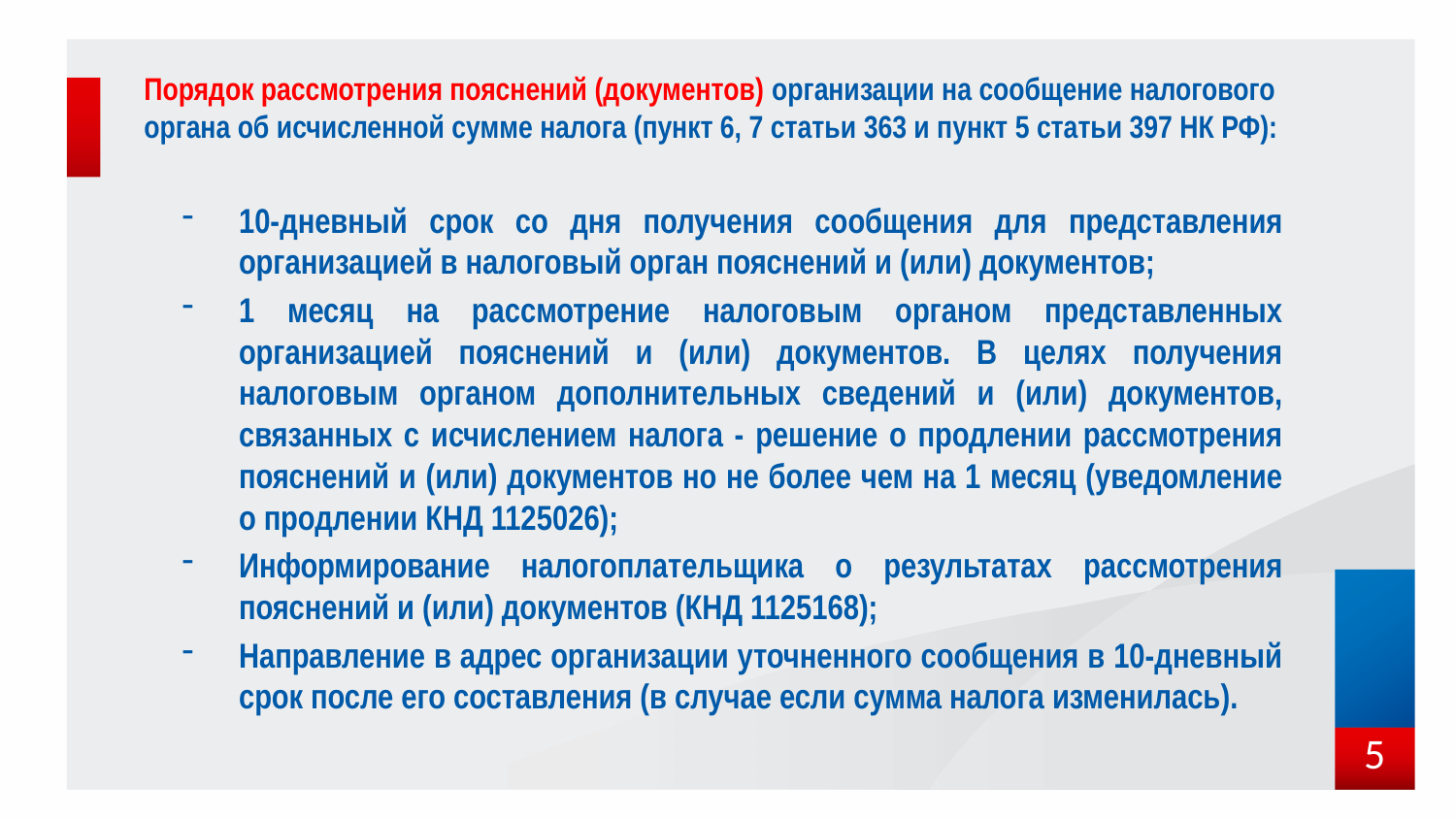

# Порядок рассмотрения пояснений (документов) организации на сообщение налогового органа об исчисленной сумме налога (пункт 6, 7 статьи 363 и пункт 5 статьи 397 НК РФ):
10-дневный срок со дня получения сообщения для представления организацией в налоговый орган пояснений и (или) документов;
1 месяц на рассмотрение налоговым органом представленных организацией пояснений и (или) документов. В целях получения налоговым органом дополнительных сведений и (или) документов, связанных с исчислением налога - решение о продлении рассмотрения пояснений и (или) документов но не более чем на 1 месяц (уведомление о продлении КНД 1125026);
Информирование налогоплательщика о результатах рассмотрения пояснений и (или) документов (КНД 1125168);
Направление в адрес организации уточненного сообщения в 10-дневный срок после его составления (в случае если сумма налога изменилась).

5